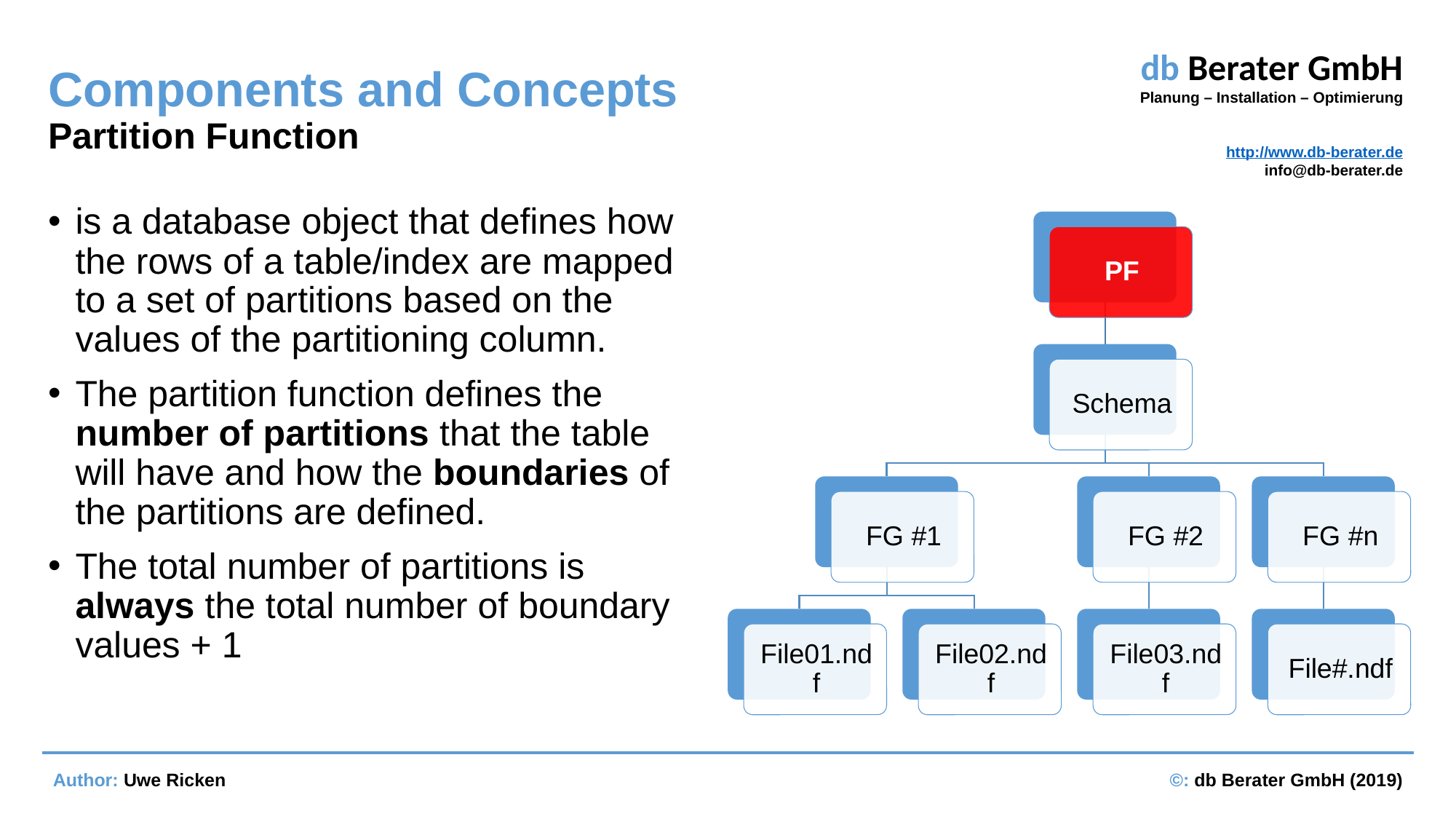

# Components and Concepts Partition Function
is a database object that defines how the rows of a table/index are mapped to a set of partitions based on the values of the partitioning column.
The partition function defines the number of partitions that the table will have and how the boundaries of the partitions are defined.
The total number of partitions is always the total number of boundary values + 1
PF
Schema
FG #1
File01.ndf
File02.ndf
FG #2
File03.ndf
FG #n
File#.ndf